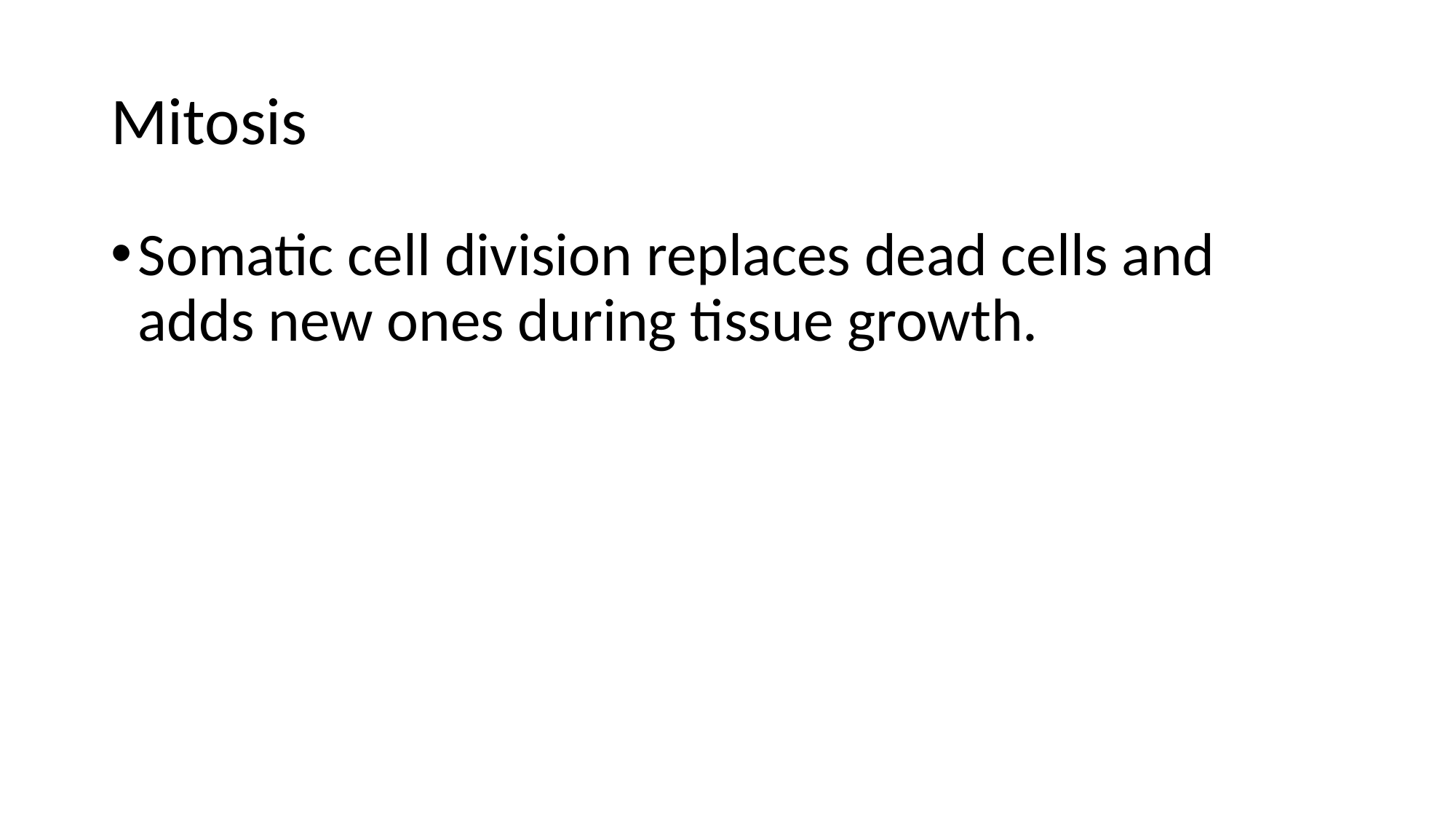

# Mitosis
Somatic cell division replaces dead cells and adds new ones during tissue growth.